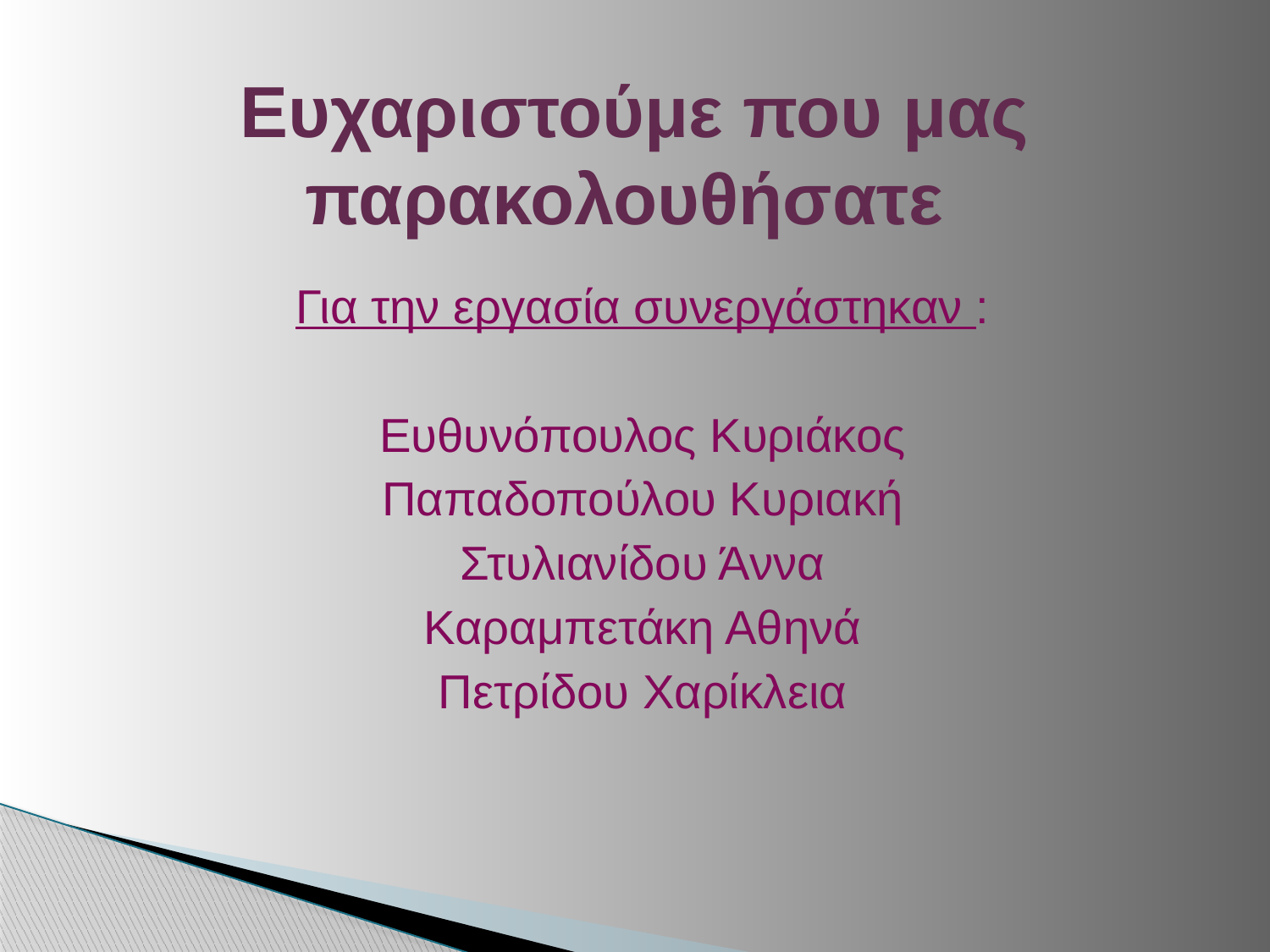

# Ευχαριστούμε που μας παρακολουθήσατε

Για την εργασία συνεργάστηκαν :

Ευθυνόπουλος Κυριάκος
Παπαδοπούλου Κυριακή
Στυλιανίδου Άννα
Καραμπετάκη Αθηνά
Πετρίδου Χαρίκλεια